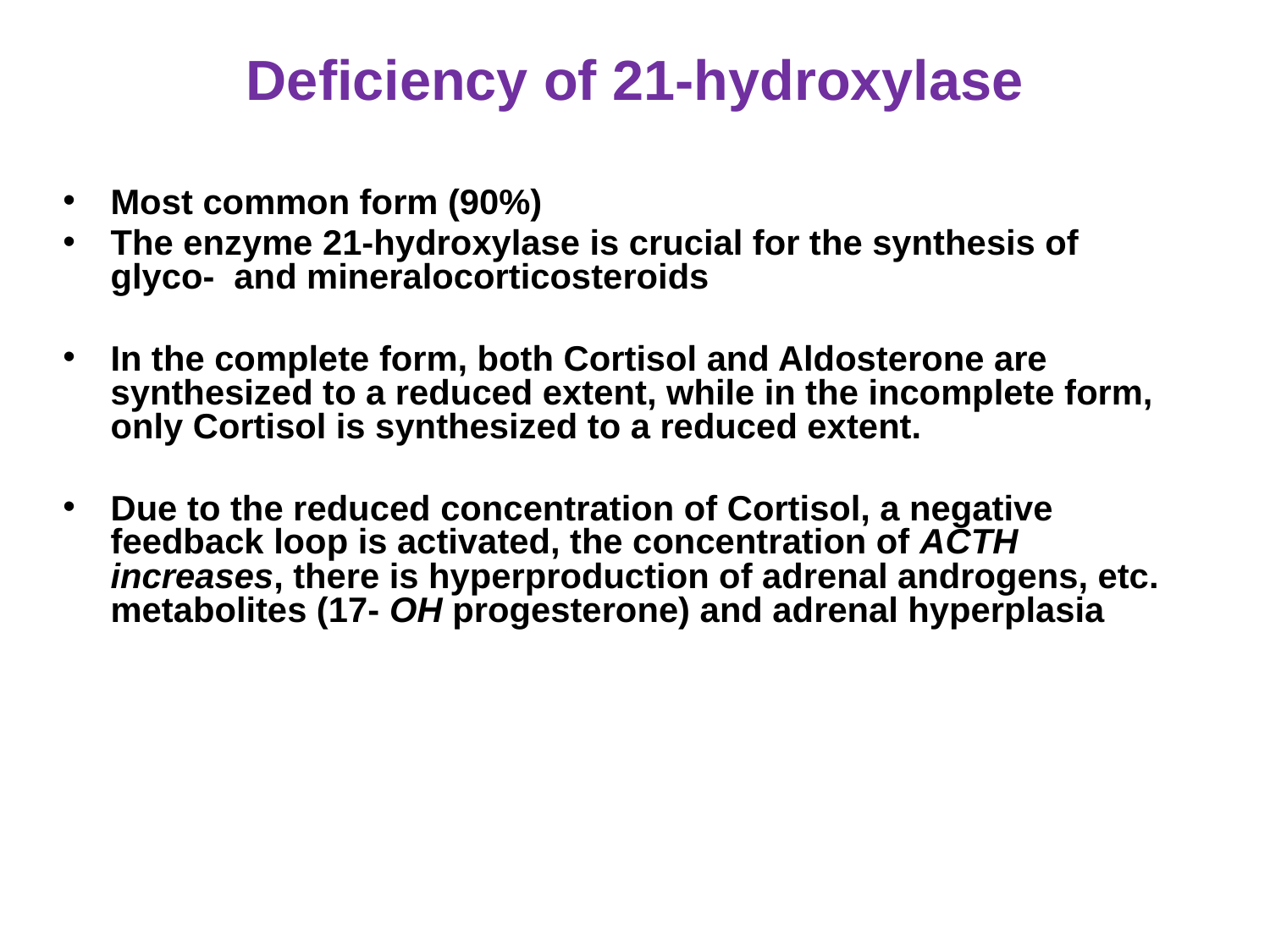

# Deficiency of 21-hydroxylase
Most common form (90%)
The enzyme 21-hydroxylase is crucial for the synthesis of glyco-  and mineralocorticosteroids

In the complete form, both Cortisol and Aldosterone are synthesized to a reduced extent, while in the incomplete form, only Cortisol is synthesized to a reduced extent.

Due to the reduced concentration of Cortisol, a negative feedback loop is activated, the concentration of ACTH increases, there is hyperproduction of adrenal androgens, etc. metabolites (17- OH progesterone) and adrenal hyperplasia